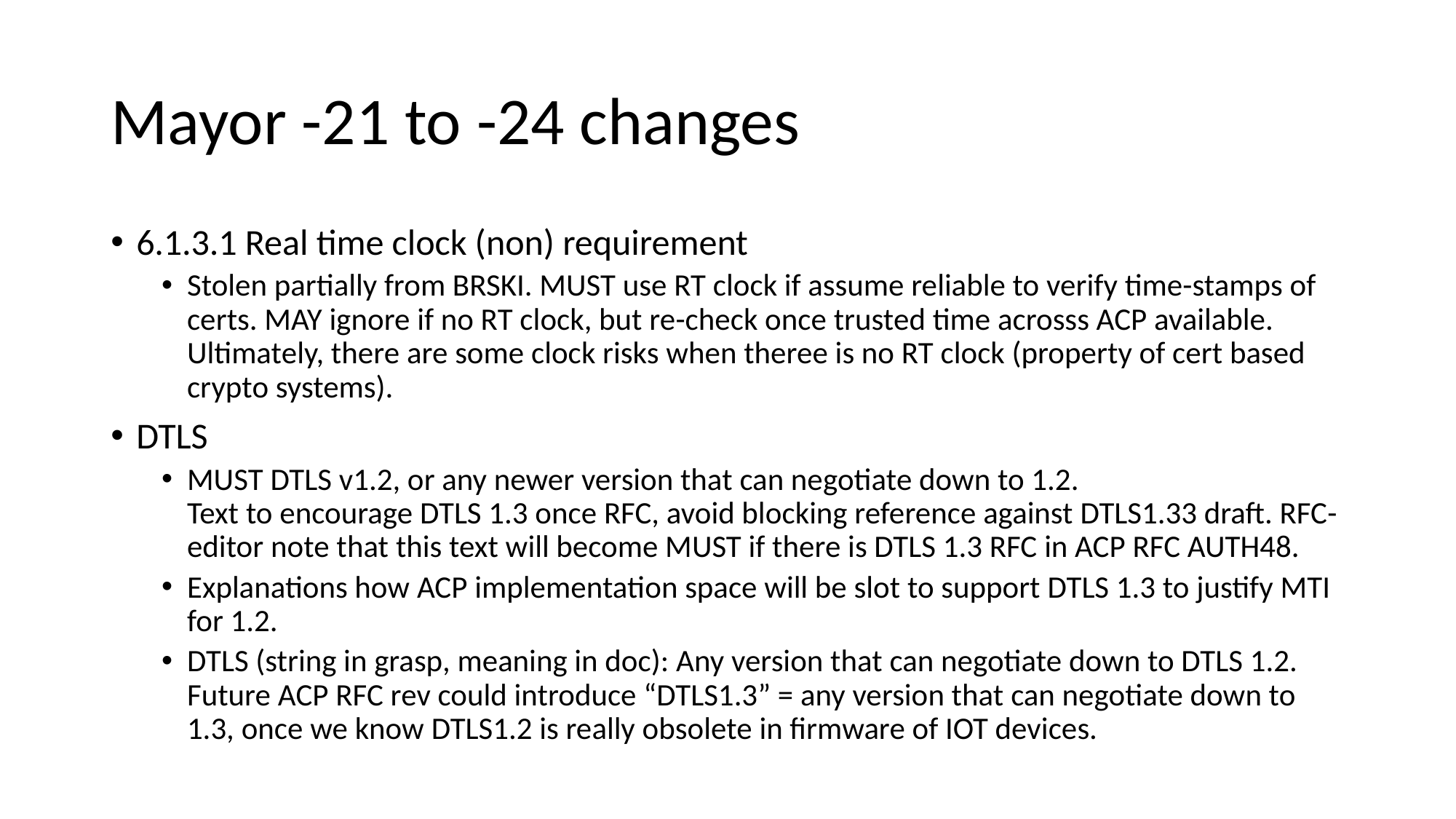

# Mayor -21 to -24 changes
6.1.3.1 Real time clock (non) requirement
Stolen partially from BRSKI. MUST use RT clock if assume reliable to verify time-stamps of certs. MAY ignore if no RT clock, but re-check once trusted time acrosss ACP available. Ultimately, there are some clock risks when theree is no RT clock (property of cert based crypto systems).
DTLS
MUST DTLS v1.2, or any newer version that can negotiate down to 1.2.
Text to encourage DTLS 1.3 once RFC, avoid blocking reference against DTLS1.33 draft. RFC-editor note that this text will become MUST if there is DTLS 1.3 RFC in ACP RFC AUTH48.
Explanations how ACP implementation space will be slot to support DTLS 1.3 to justify MTI for 1.2.
DTLS (string in grasp, meaning in doc): Any version that can negotiate down to DTLS 1.2. Future ACP RFC rev could introduce “DTLS1.3” = any version that can negotiate down to 1.3, once we know DTLS1.2 is really obsolete in firmware of IOT devices.